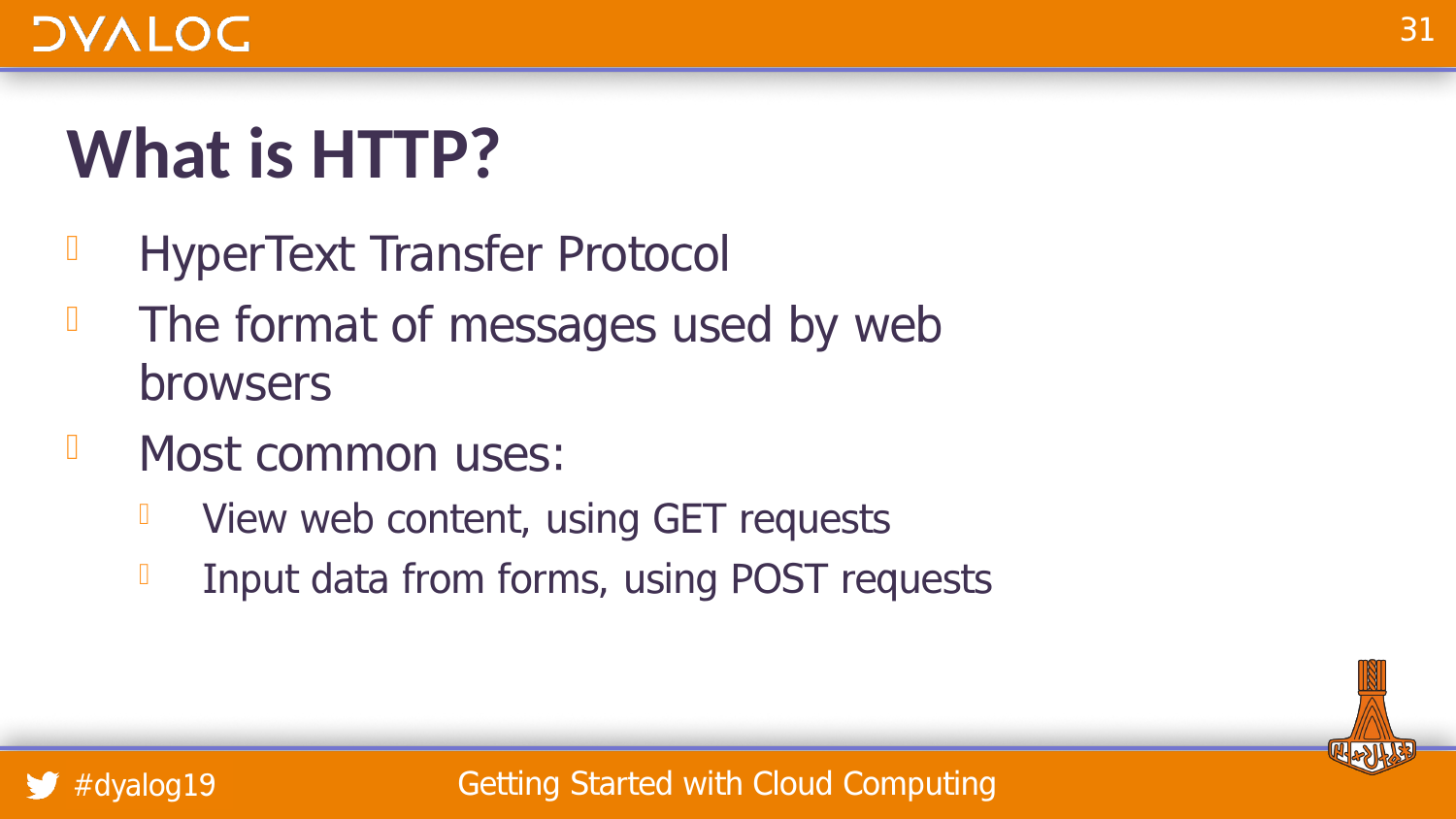

# What is HTTP?
HyperText Transfer Protocol
The format of messages used by web browsers
Most common uses:
View web content, using GET requests
Input data from forms, using POST requests